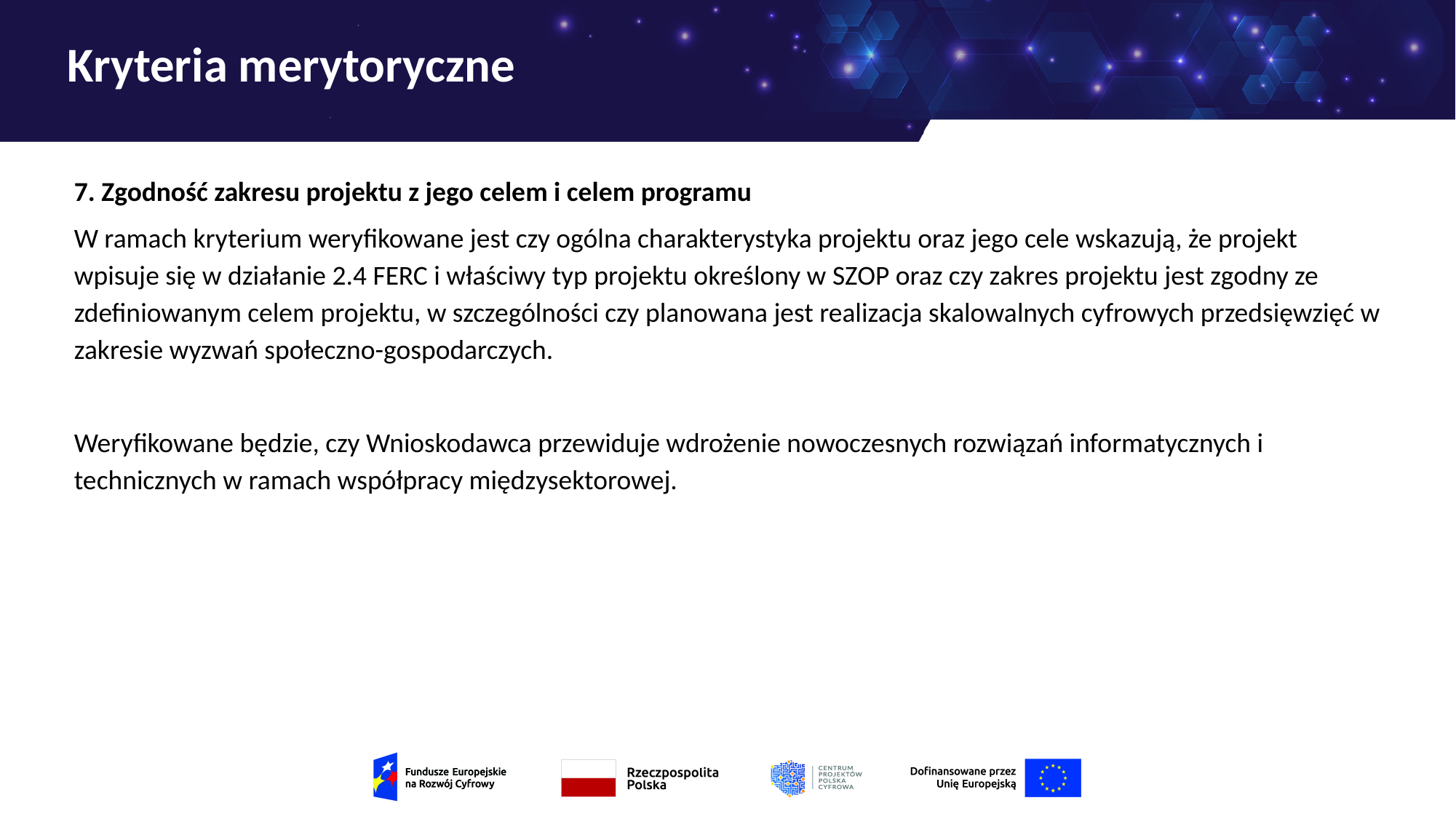

# Kryteria merytoryczne
7. Zgodność zakresu projektu z jego celem i celem programu
W ramach kryterium weryfikowane jest czy ogólna charakterystyka projektu oraz jego cele wskazują, że projekt wpisuje się w działanie 2.4 FERC i właściwy typ projektu określony w SZOP oraz czy zakres projektu jest zgodny ze zdefiniowanym celem projektu, w szczególności czy planowana jest realizacja skalowalnych cyfrowych przedsięwzięć w zakresie wyzwań społeczno-gospodarczych.

Weryfikowane będzie, czy Wnioskodawca przewiduje wdrożenie nowoczesnych rozwiązań informatycznych i technicznych w ramach współpracy międzysektorowej.